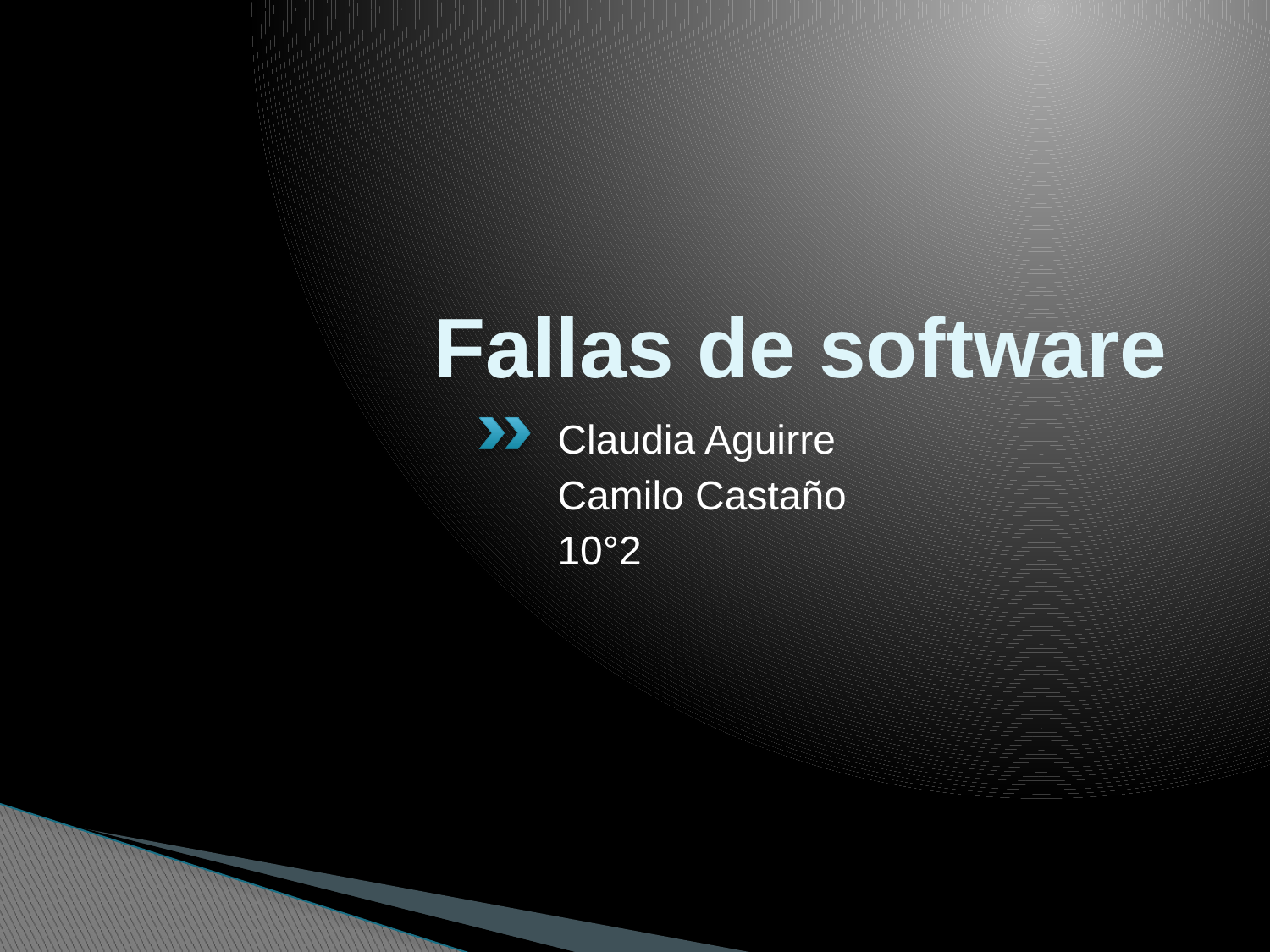

# Fallas de software
Claudia Aguirre
Camilo Castaño
10°2